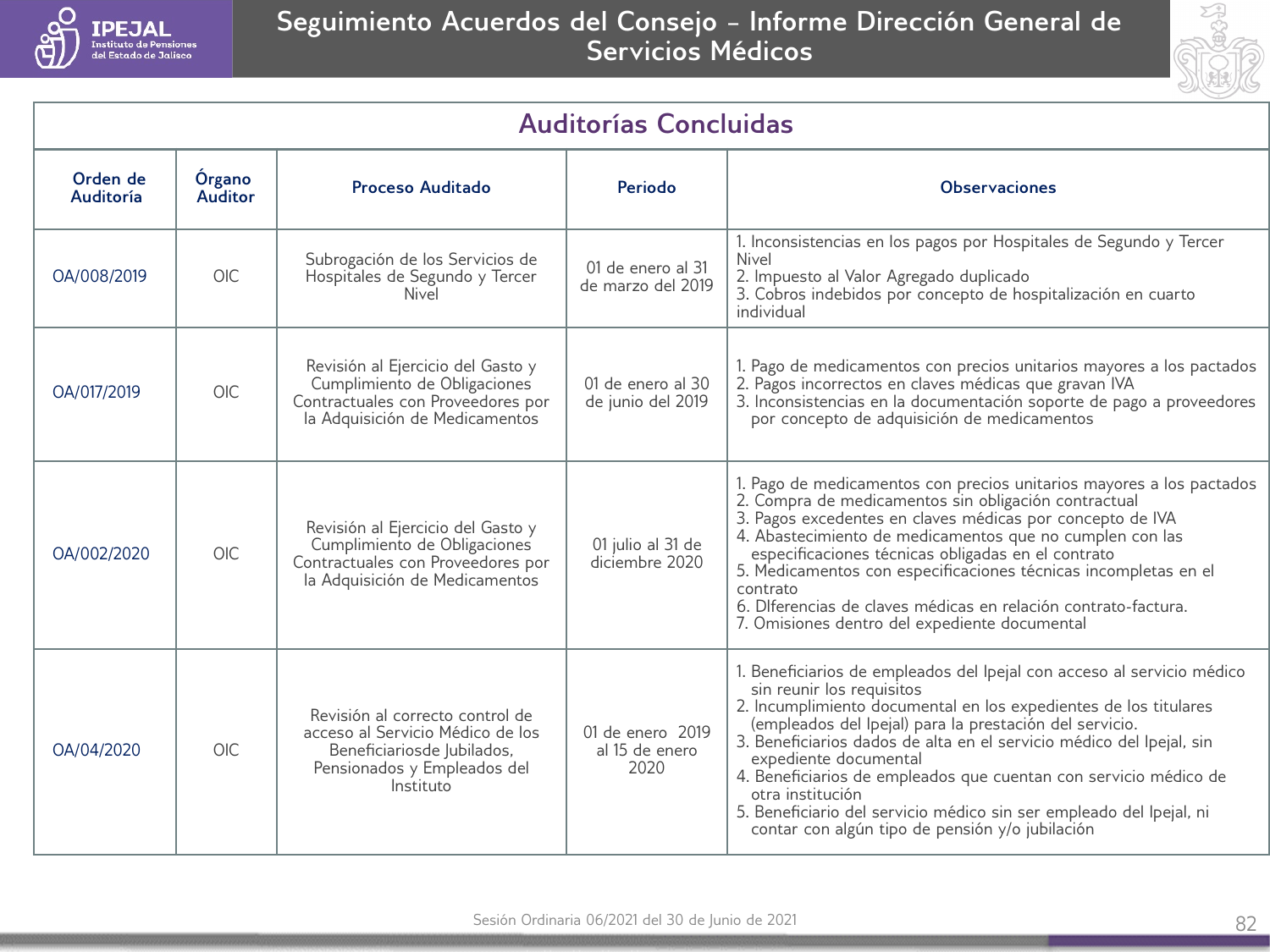

Seguimiento Acuerdos del Consejo – Informe Dirección General de Servicios Médicos
| Auditorías Concluidas |  |  |  |  |
| --- | --- | --- | --- | --- |
| Orden de Auditoría | Órgano Auditor | Proceso Auditado | Periodo | Observaciones |
| OA/008/2019 | OIC | Subrogación de los Servicios de Hospitales de Segundo y Tercer Nivel | 01 de enero al 31 de marzo del 2019 | 1. Inconsistencias en los pagos por Hospitales de Segundo y Tercer Nivel 2. Impuesto al Valor Agregado duplicado 3. Cobros indebidos por concepto de hospitalización en cuarto individual |
| OA/017/2019 | OIC | Revisión al Ejercicio del Gasto y Cumplimiento de Obligaciones Contractuales con Proveedores por la Adquisición de Medicamentos | 01 de enero al 30 de junio del 2019 | 1. Pago de medicamentos con precios unitarios mayores a los pactados 2. Pagos incorrectos en claves médicas que gravan IVA 3. Inconsistencias en la documentación soporte de pago a proveedores por concepto de adquisición de medicamentos |
| OA/002/2020 | OIC | Revisión al Ejercicio del Gasto y Cumplimiento de Obligaciones Contractuales con Proveedores por la Adquisición de Medicamentos | 01 julio al 31 de diciembre 2020 | 1. Pago de medicamentos con precios unitarios mayores a los pactados 2. Compra de medicamentos sin obligación contractual 3. Pagos excedentes en claves médicas por concepto de IVA 4. Abastecimiento de medicamentos que no cumplen con las especificaciones técnicas obligadas en el contrato 5. Medicamentos con especificaciones técnicas incompletas en el contrato 6. DIferencias de claves médicas en relación contrato-factura. 7. Omisiones dentro del expediente documental |
| OA/04/2020 | OIC | Revisión al correcto control de acceso al Servicio Médico de los Beneficiariosde Jubilados, Pensionados y Empleados del Instituto | 01 de enero 2019 al 15 de enero 2020 | 1. Beneficiarios de empleados del Ipejal con acceso al servicio médico sin reunir los requisitos 2. Incumplimiento documental en los expedientes de los titulares (empleados del Ipejal) para la prestación del servicio. 3. Beneficiarios dados de alta en el servicio médico del Ipejal, sin expediente documental 4. Beneficiarios de empleados que cuentan con servicio médico de otra institución 5. Beneficiario del servicio médico sin ser empleado del Ipejal, ni contar con algún tipo de pensión y/o jubilación |
Sesión Ordinaria 06/2021 del 30 de Junio de 2021
82